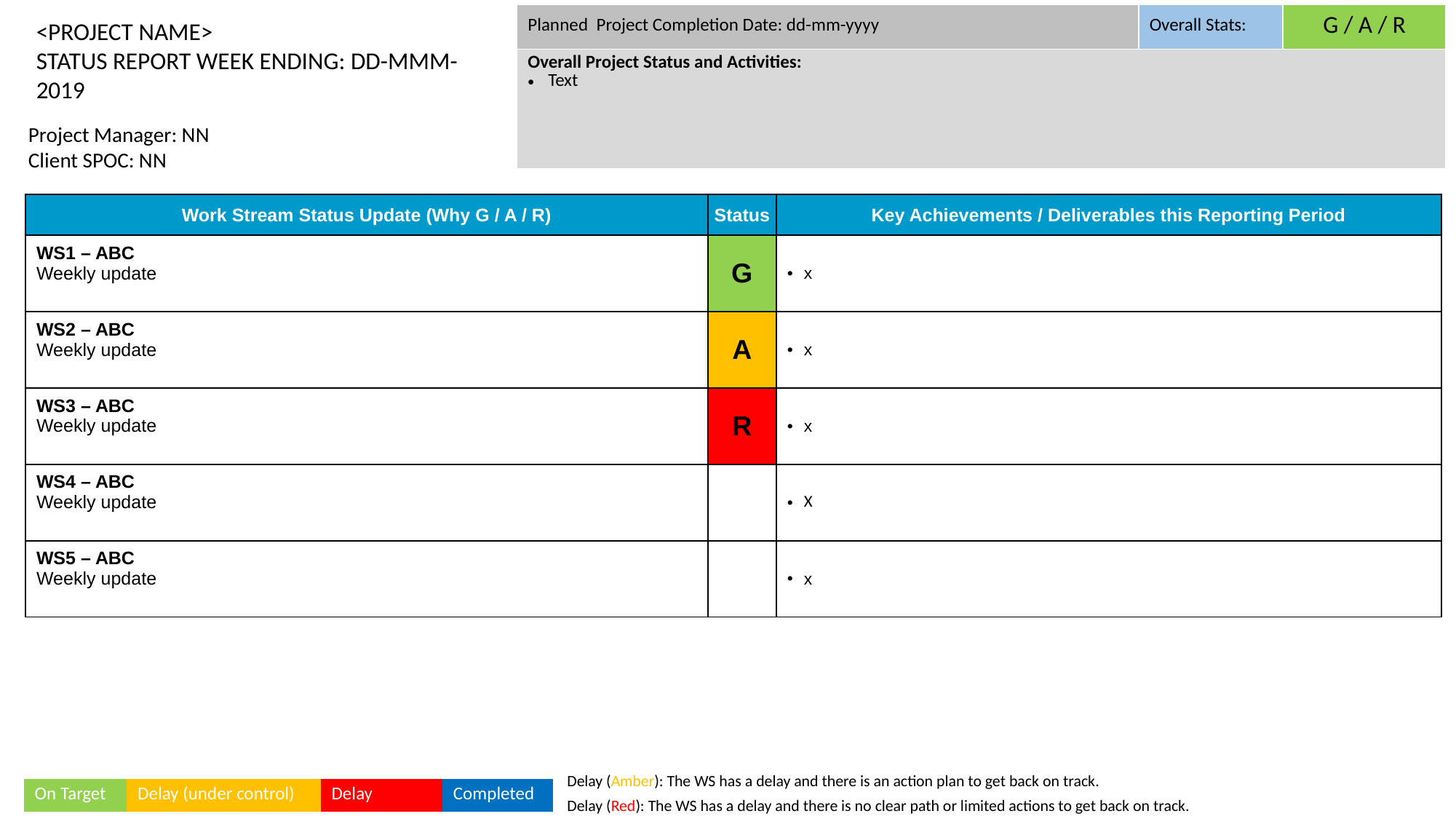

| Planned Project Completion Date: dd-mm-yyyy | Overall Stats: | G / A / R |
| --- | --- | --- |
| Overall Project Status and Activities: Text |  |  |
<PROJECT NAME>
Status Report Week Ending: DD-MMM-2019
Project Manager: NN
Client SPOC: NN
| Work Stream Status Update (Why G / A / R) | Status | Key Achievements / Deliverables this Reporting Period |
| --- | --- | --- |
| WS1 – ABC Weekly update | G | x |
| WS2 – ABC Weekly update | A | x |
| WS3 – ABC Weekly update | R | x |
| WS4 – ABC Weekly update |  | X |
| WS5 – ABC Weekly update |  | x |
Delay (Amber): The WS has a delay and there is an action plan to get back on track.
Delay (Red): The WS has a delay and there is no clear path or limited actions to get back on track.
| On Target | Delay (under control) | Delay | Completed |
| --- | --- | --- | --- |